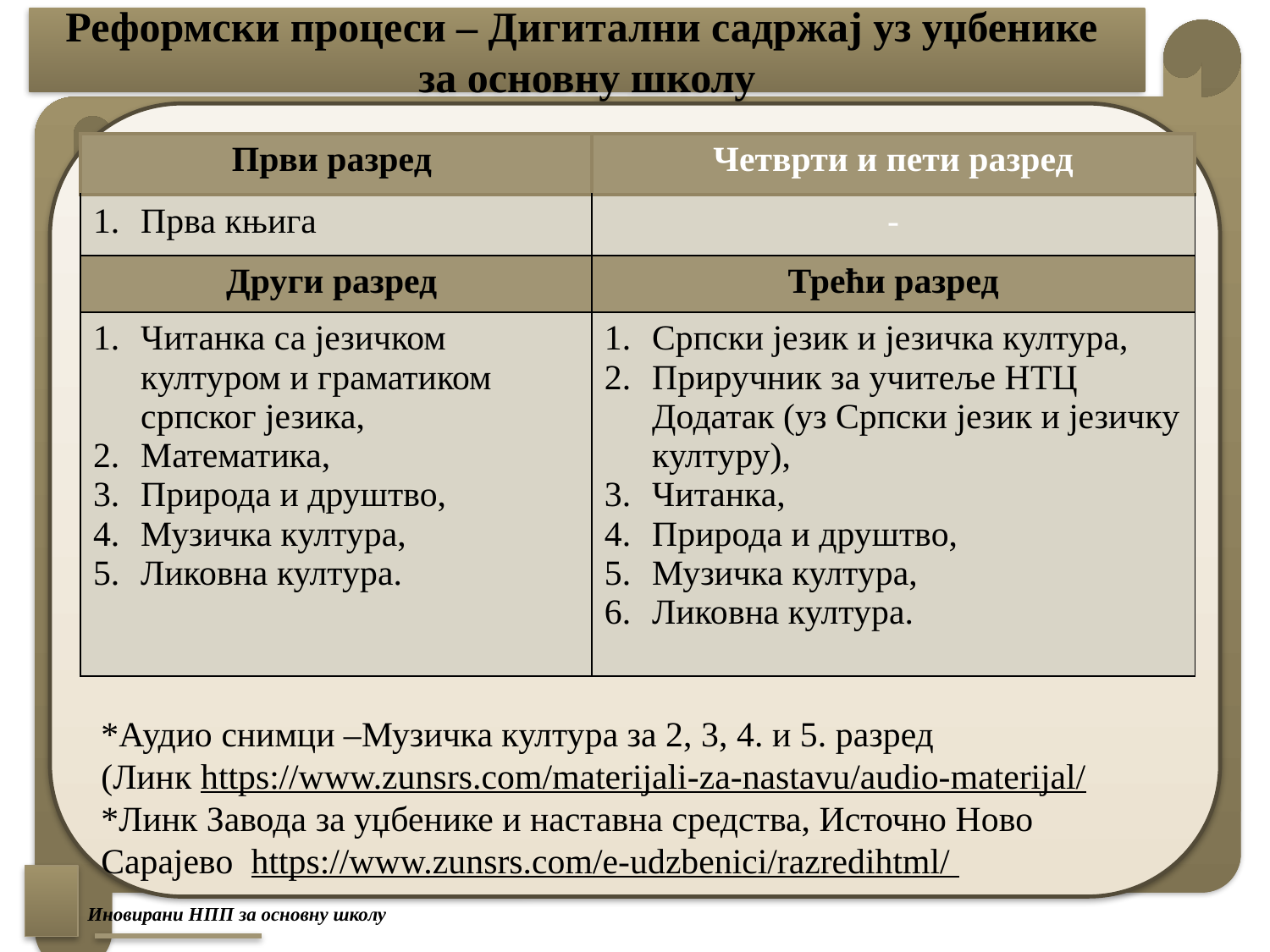

# Реформски процеси – Дигитални садржај уз уџбенике за основну школу (

*Аудио снимци –Музичка култура за 2, 3, 4. и 5. разред
(Линк https://www.zunsrs.com/materijali-za-nastavu/audio-materijal/
*Линк Завода за уџбенике и наставна средства, Источно Ново Сарајево  https://www.zunsrs.com/e-udzbenici/razredihtml/

| Први разред | Четврти и пети разред |
| --- | --- |
| Прва књига | - |
| Други разред | Трећи разред |
| Читанка са језичком културом и граматиком српског језика, Математика, Природа и друштво, Музичка култура, Ликовна култура. | Српски језик и језичка култура, Приручник за учитеље НТЦ Додатак (уз Српски језик и језичку културу), Читанка, Природа и друштво, Музичка култура, Ликовна култура. |

Иновирани НПП за основну школу